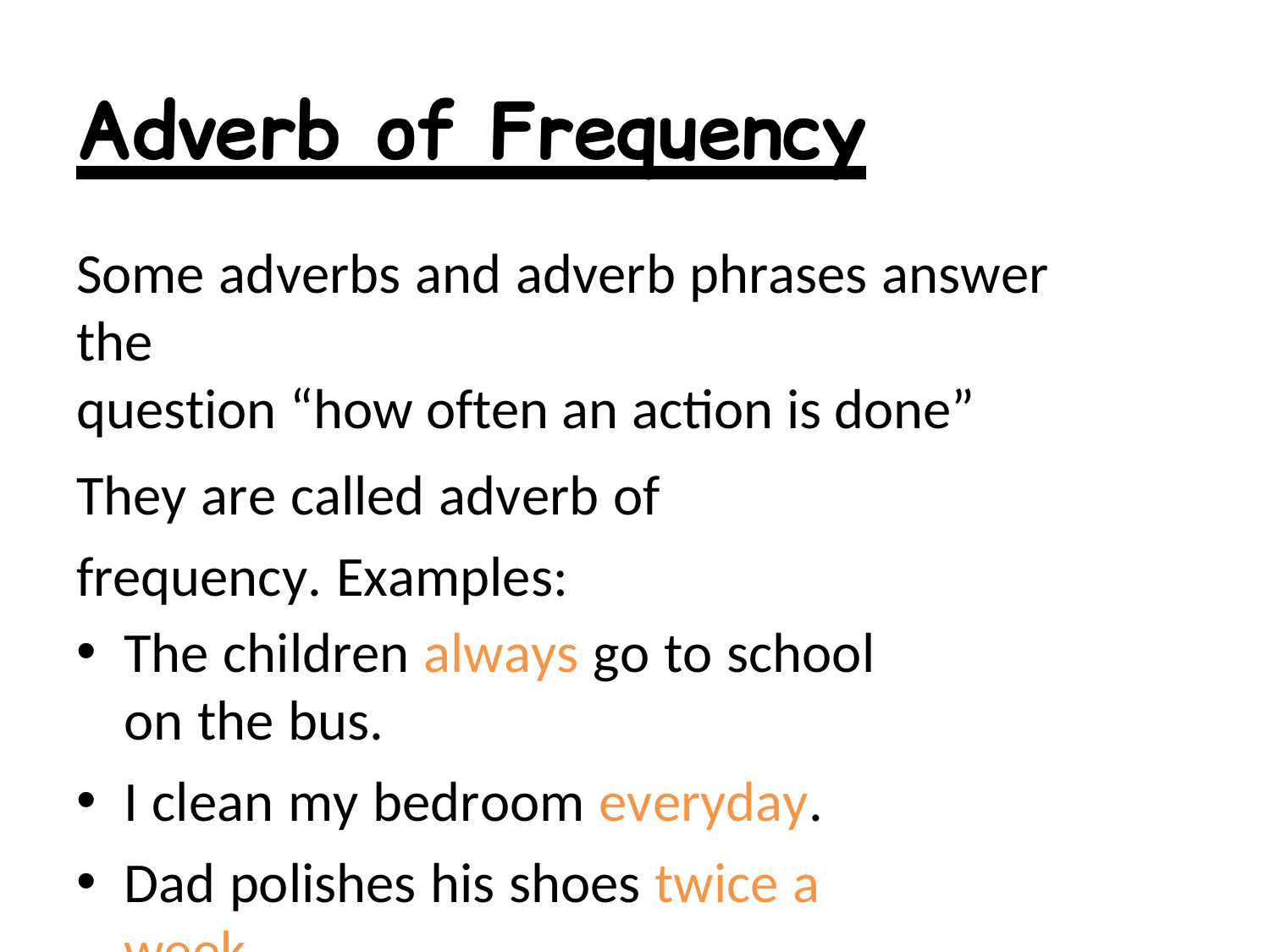

# Adverb of Frequency
Some adverbs and adverb phrases answer the
question “how often an action is done”
They are called adverb of frequency. Examples:
The children always go to school on the bus.
I clean my bedroom everyday.
Dad polishes his shoes twice a week.